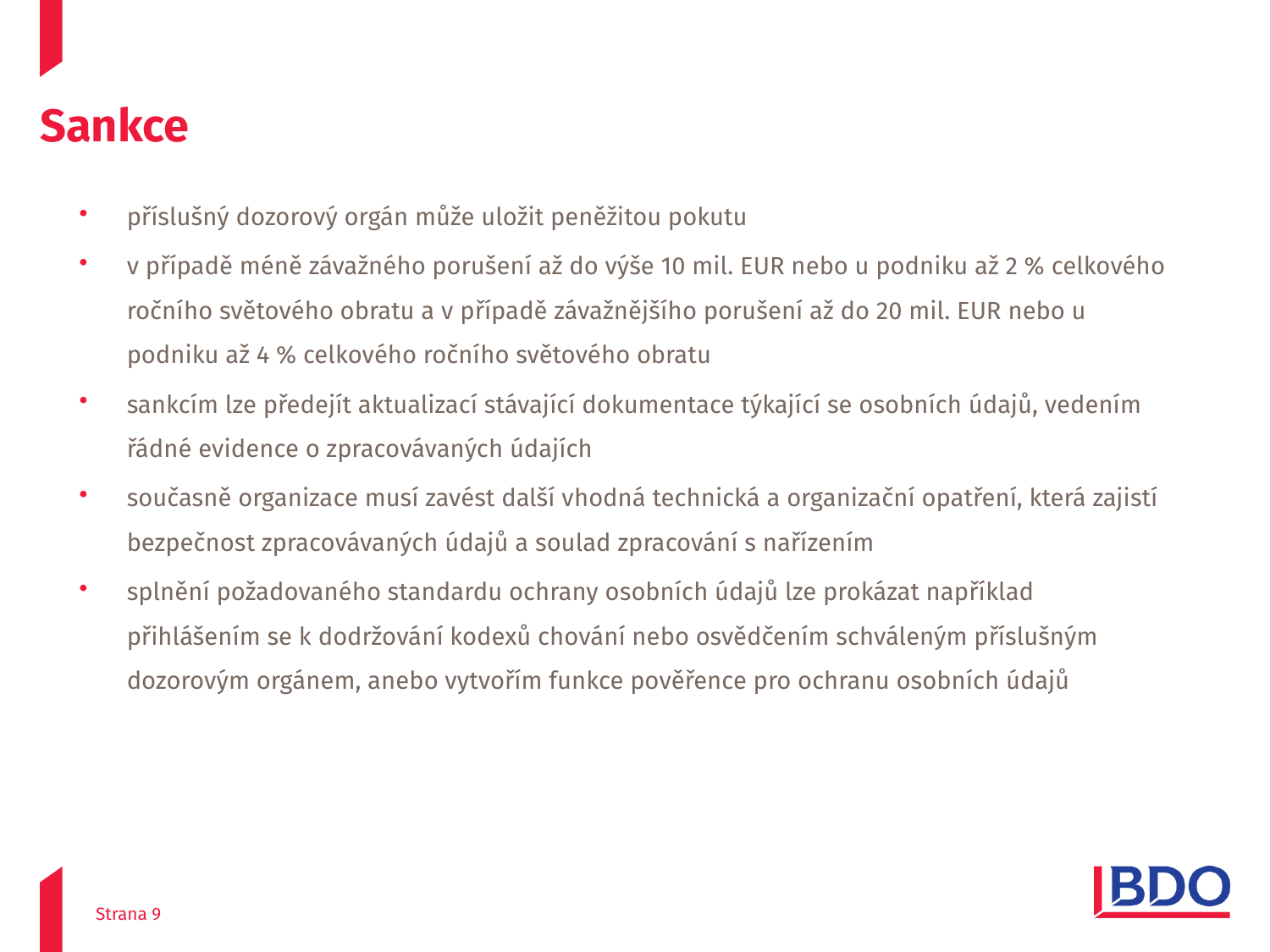

# Sankce
příslušný dozorový orgán může uložit peněžitou pokutu
v případě méně závažného porušení až do výše 10 mil. EUR nebo u podniku až 2 % celkového ročního světového obratu a v případě závažnějšího porušení až do 20 mil. EUR nebo u podniku až 4 % celkového ročního světového obratu
sankcím lze předejít aktualizací stávající dokumentace týkající se osobních údajů, vedením řádné evidence o zpracovávaných údajích
současně organizace musí zavést další vhodná technická a organizační opatření, která zajistí bezpečnost zpracovávaných údajů a soulad zpracování s nařízením
splnění požadovaného standardu ochrany osobních údajů lze prokázat například přihlášením se k dodržování kodexů chování nebo osvědčením schváleným příslušným dozorovým orgánem, anebo vytvořím funkce pověřence pro ochranu osobních údajů

Strana 9